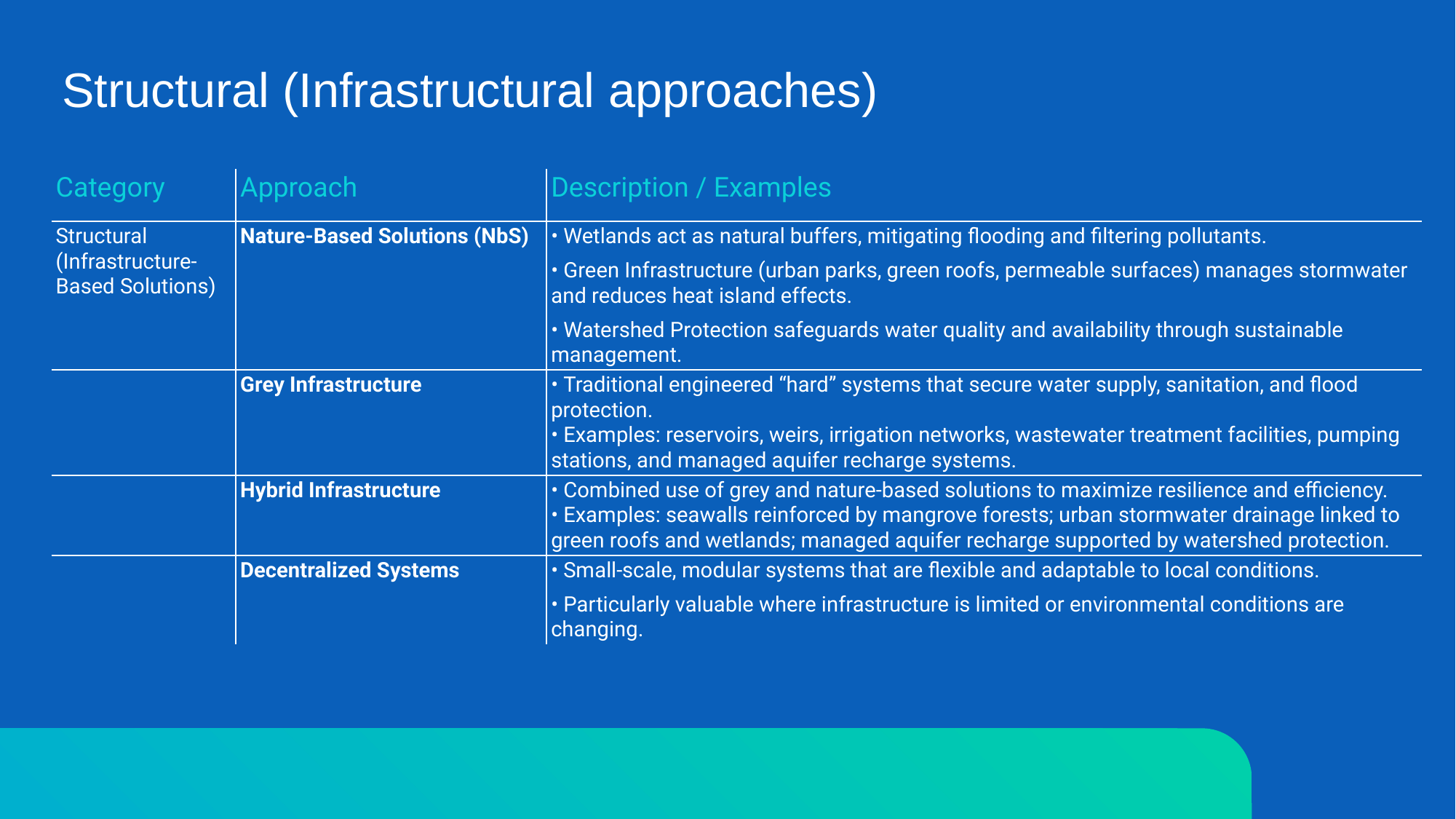

Structural (Infrastructural approaches)
| Category | Approach | Description / Examples |
| --- | --- | --- |
| Structural (Infrastructure-Based Solutions) | Nature-Based Solutions (NbS) | • Wetlands act as natural buffers, mitigating flooding and filtering pollutants. • Green Infrastructure (urban parks, green roofs, permeable surfaces) manages stormwater and reduces heat island effects. • Watershed Protection safeguards water quality and availability through sustainable management. |
|  | Grey Infrastructure | • Traditional engineered “hard” systems that secure water supply, sanitation, and flood protection. • Examples: reservoirs, weirs, irrigation networks, wastewater treatment facilities, pumping stations, and managed aquifer recharge systems. |
|  | Hybrid Infrastructure | • Combined use of grey and nature-based solutions to maximize resilience and efficiency. • Examples: seawalls reinforced by mangrove forests; urban stormwater drainage linked to green roofs and wetlands; managed aquifer recharge supported by watershed protection. |
|  | Decentralized Systems | • Small-scale, modular systems that are flexible and adaptable to local conditions. • Particularly valuable where infrastructure is limited or environmental conditions are changing. |